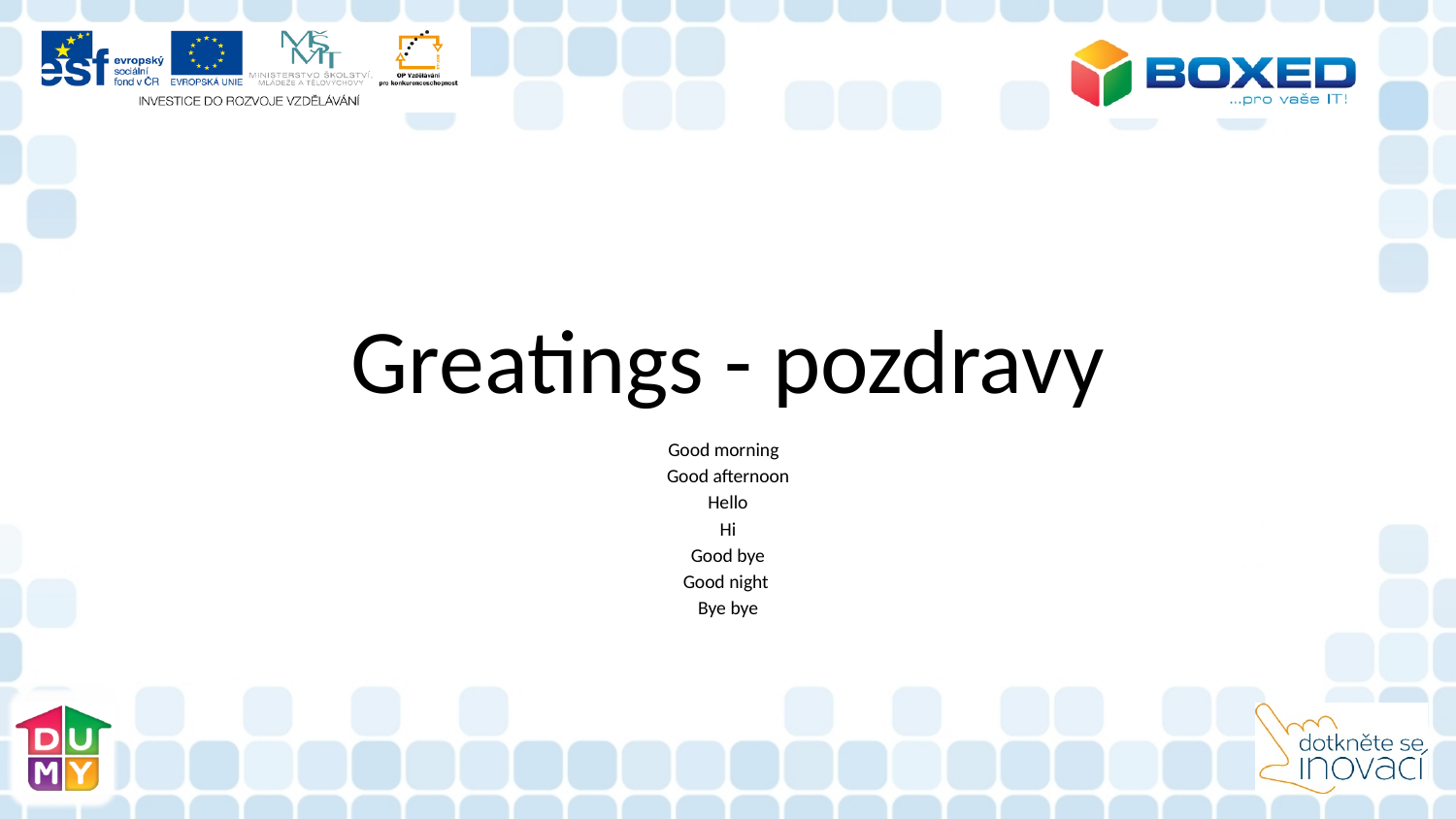

# Greatings - pozdravy
Good morning
Good afternoon
Hello
Hi
Good bye
Good night
Bye bye